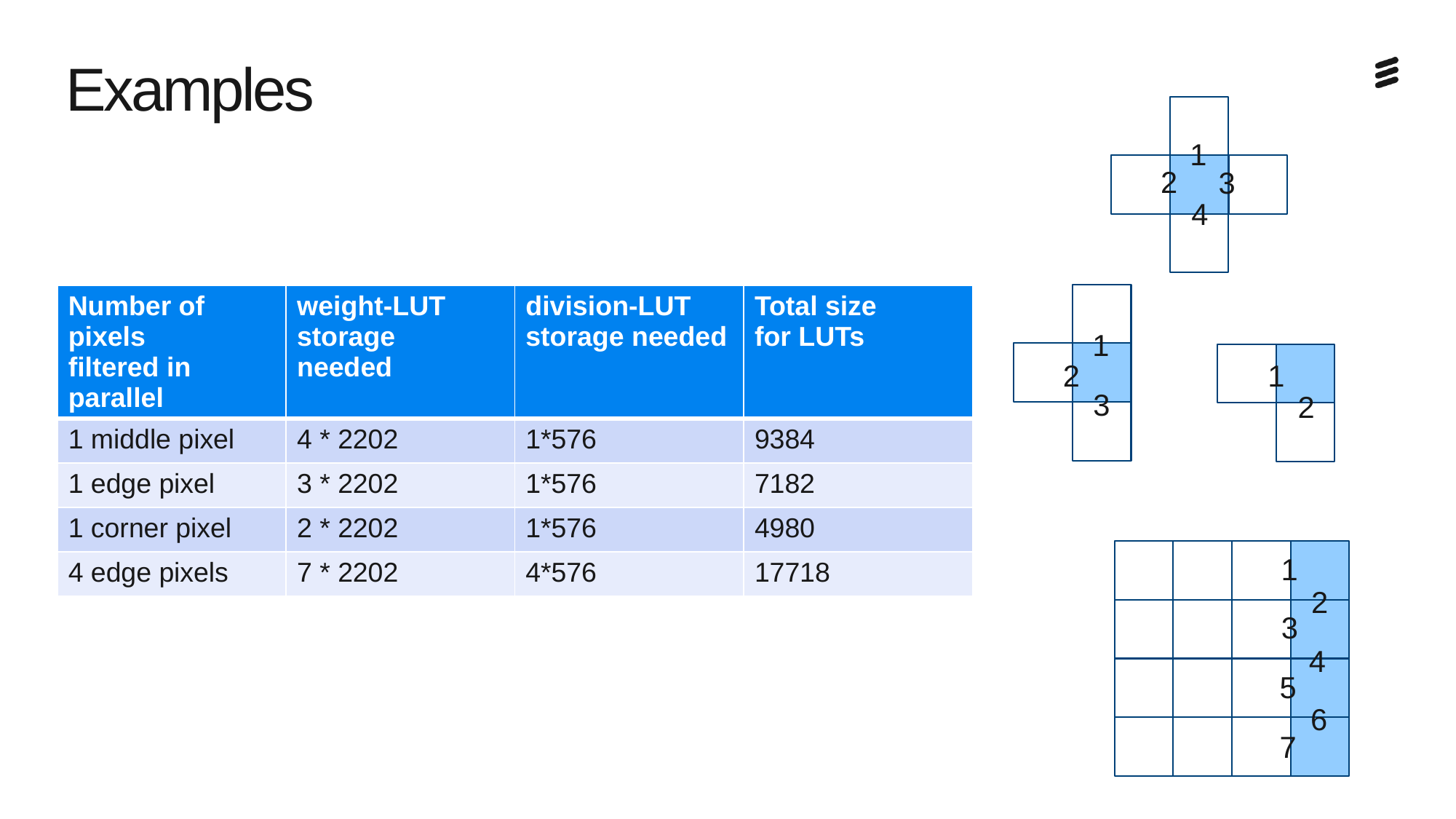

# Examples

1

2
3
4

| Number of pixels filtered in parallel | weight-LUT storage needed | division-LUT storage needed | Total size for LUTs |
| --- | --- | --- | --- |
| 1 middle pixel | 4 \* 2202 | 1\*576 | 9384 |
| 1 edge pixel | 3 \* 2202 | 1\*576 | 7182 |
| 1 corner pixel | 2 \* 2202 | 1\*576 | 4980 |
| 4 edge pixels | 7 \* 2202 | 4\*576 | 17718 |
1

2
1
3
2

1
2

3
4

5
6

7